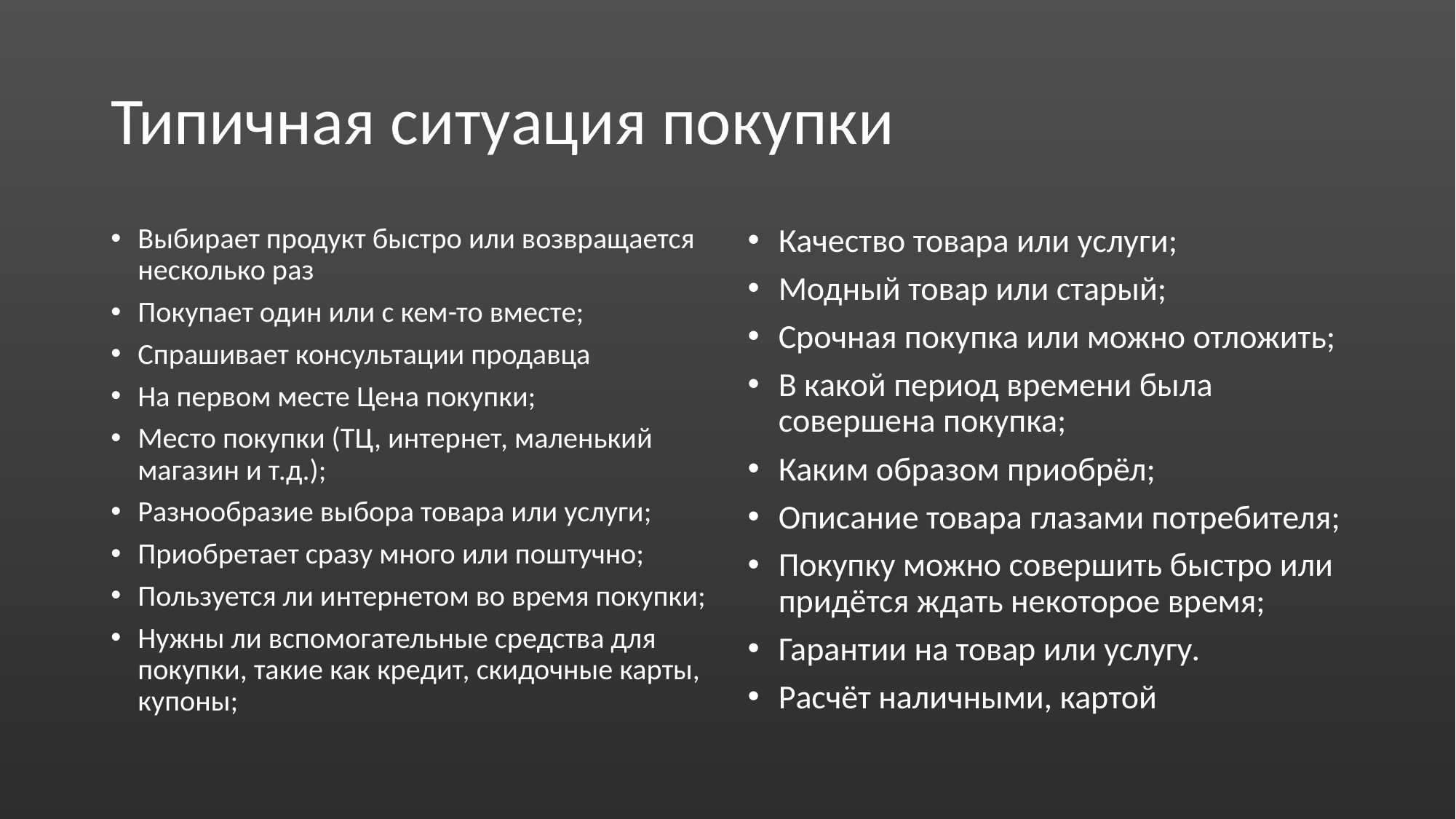

# Типичная ситуация покупки
Выбирает продукт быстро или возвращается несколько раз
Покупает один или с кем-то вместе;
Спрашивает консультации продавца
На первом месте Цена покупки;
Место покупки (ТЦ, интернет, маленький магазин и т.д.);
Разнообразие выбора товара или услуги;
Приобретает сразу много или поштучно;
Пользуется ли интернетом во время покупки;
Нужны ли вспомогательные средства для покупки, такие как кредит, скидочные карты, купоны;

Качество товара или услуги;
Модный товар или старый;
Срочная покупка или можно отложить;
В какой период времени была совершена покупка;
Каким образом приобрёл;
Описание товара глазами потребителя;
Покупку можно совершить быстро или придётся ждать некоторое время;
Гарантии на товар или услугу.
Расчёт наличными, картой